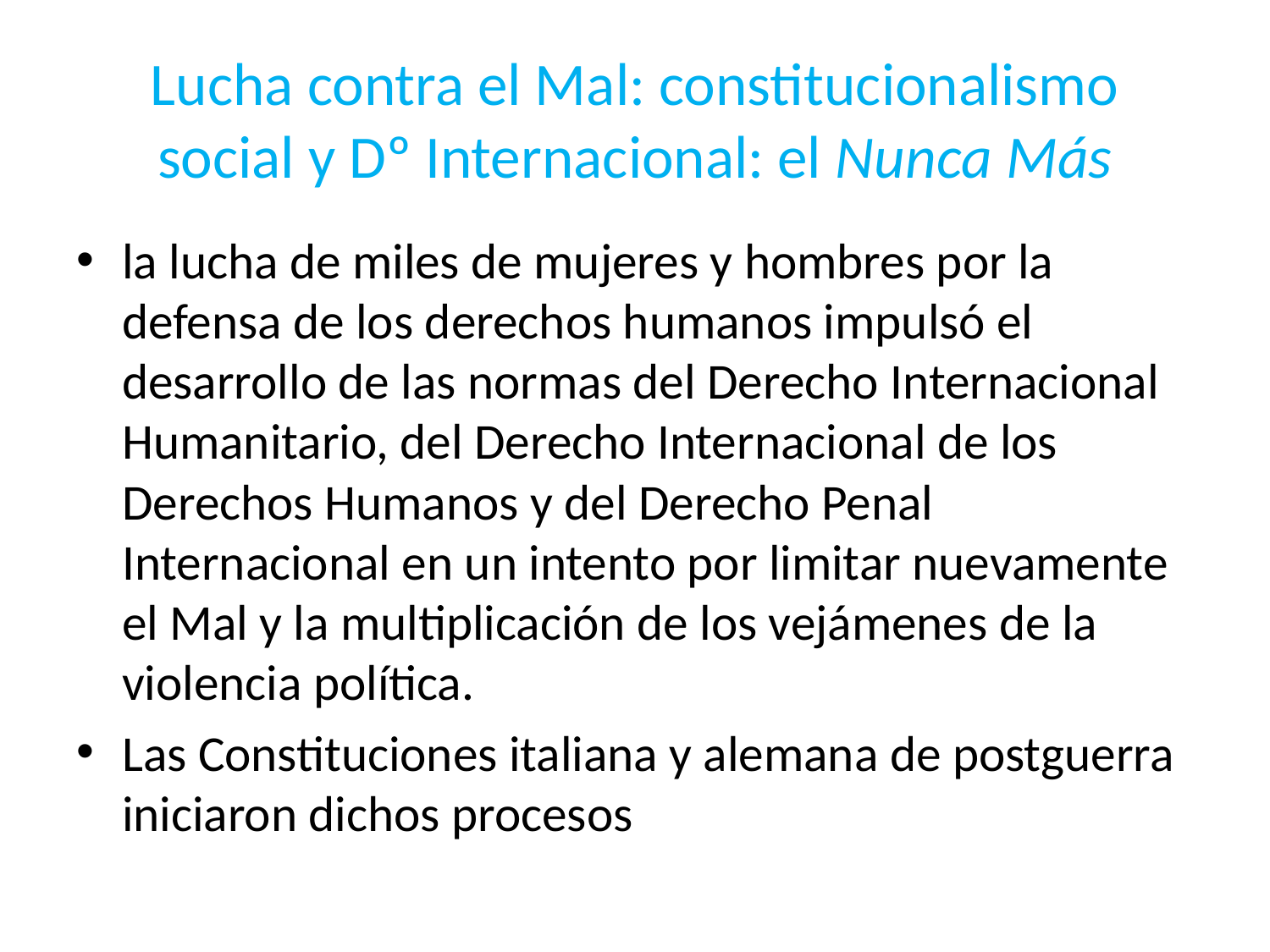

# Lucha contra el Mal: constitucionalismo social y Dº Internacional: el Nunca Más
la lucha de miles de mujeres y hombres por la defensa de los derechos humanos impulsó el desarrollo de las normas del Derecho Internacional Humanitario, del Derecho Internacional de los Derechos Humanos y del Derecho Penal Internacional en un intento por limitar nuevamente el Mal y la multiplicación de los vejámenes de la violencia política.
Las Constituciones italiana y alemana de postguerra iniciaron dichos procesos